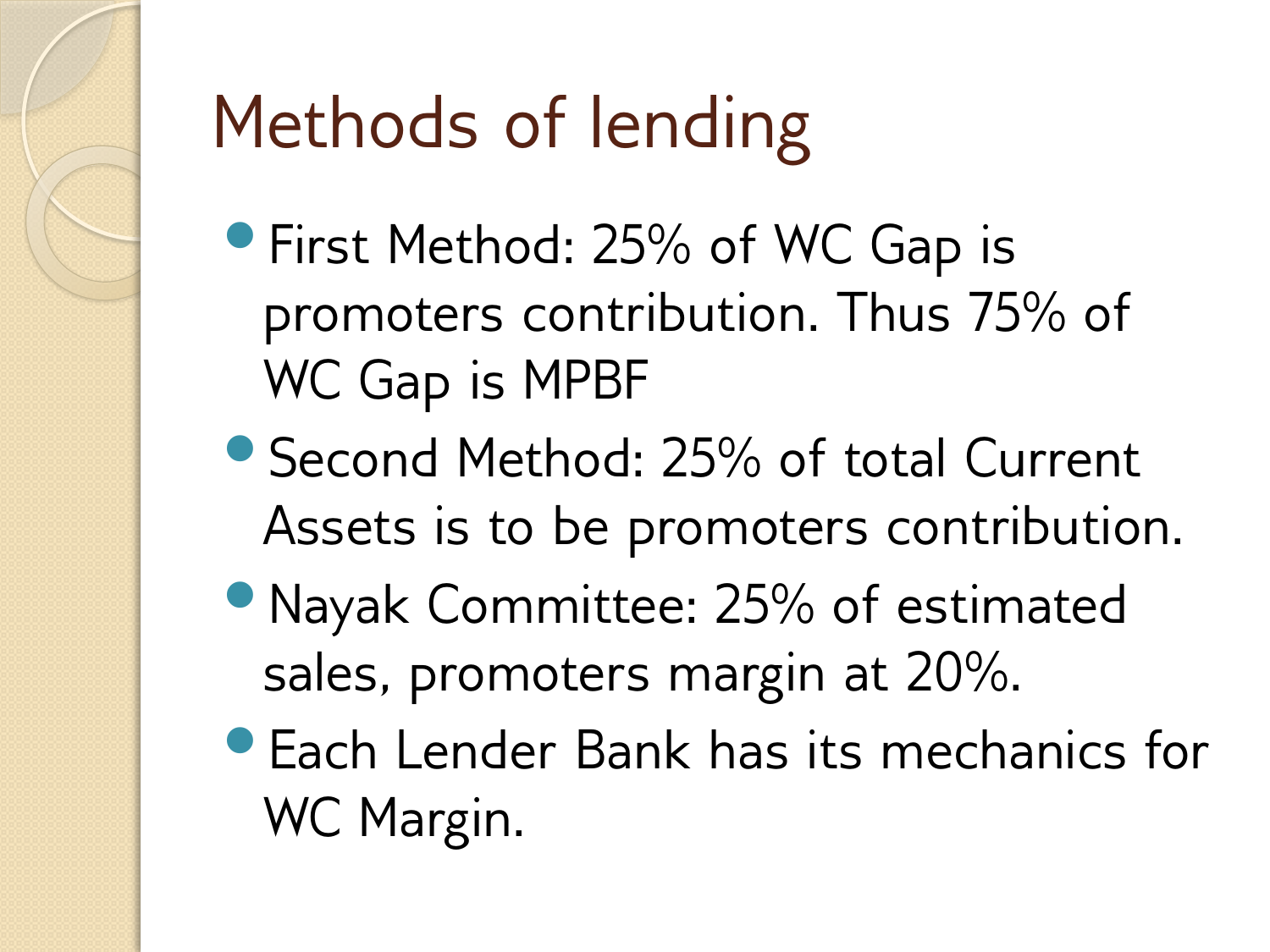

# Methods of lending
First Method: 25% of WC Gap is promoters contribution. Thus 75% of WC Gap is MPBF
Second Method: 25% of total Current Assets is to be promoters contribution.
Nayak Committee: 25% of estimated sales, promoters margin at 20%.
Each Lender Bank has its mechanics for WC Margin.